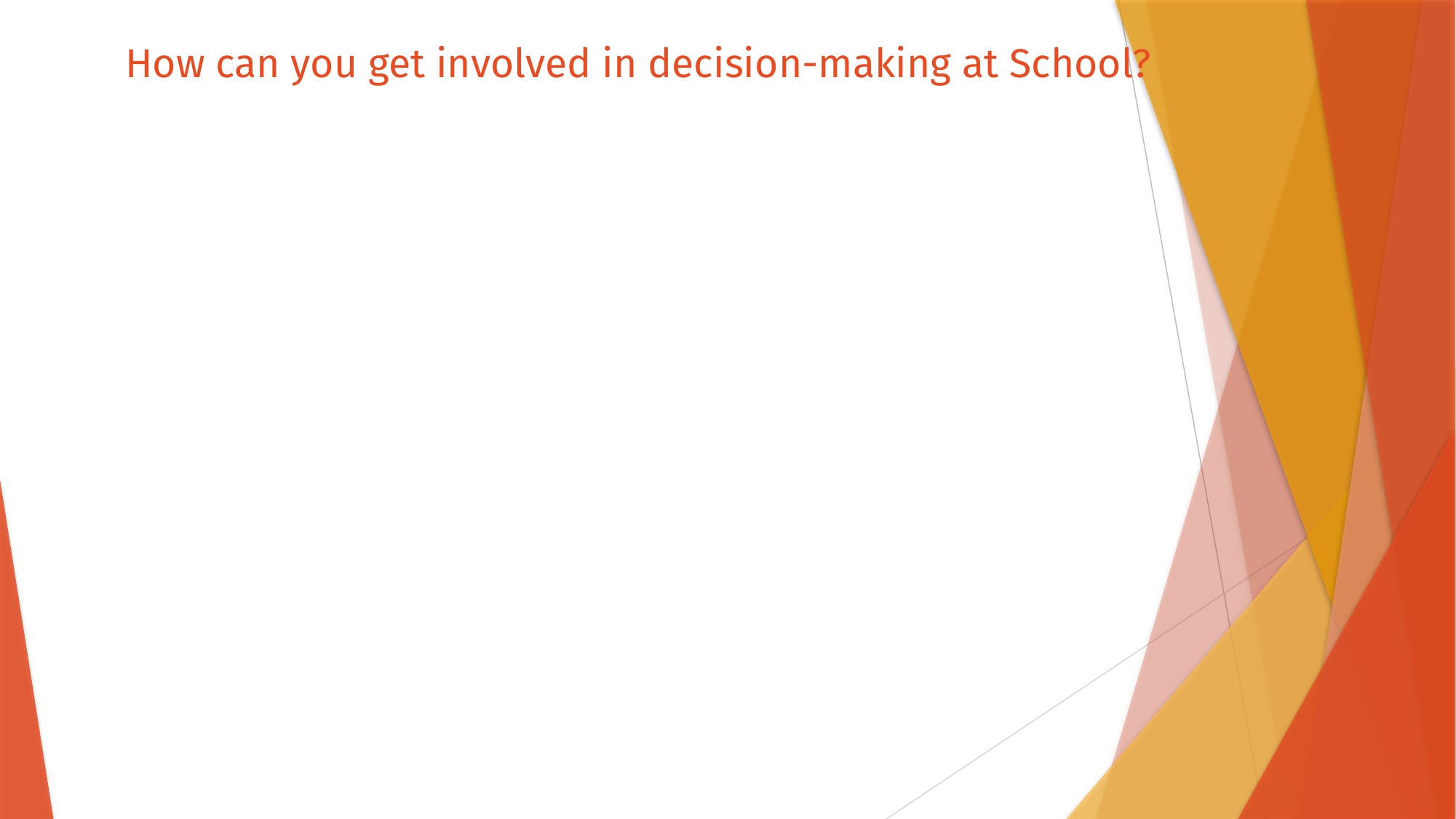

How can you get involved in decision-making at School?